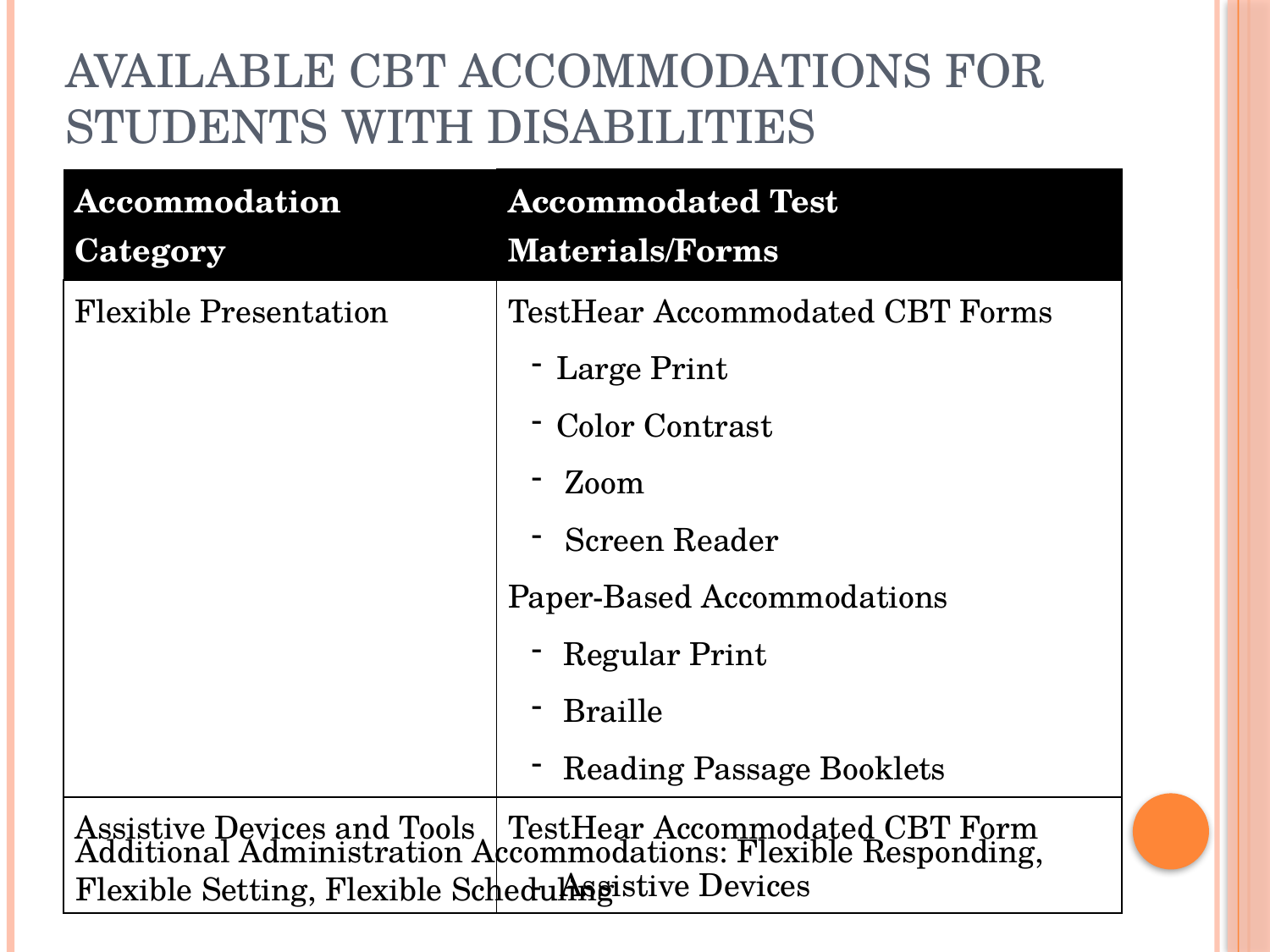

# Available CBT Accommodations for Students with Disabilities
| Accommodation Category | Accommodated Test Materials/Forms |
| --- | --- |
| Flexible Presentation | TestHear Accommodated CBT Forms Large Print Color Contrast Zoom Screen Reader Paper-Based Accommodations Regular Print Braille Reading Passage Booklets |
| Assistive Devices and Tools | TestHear Accommodated CBT Form - Assistive Devices |
Additional Administration Accommodations: Flexible Responding, Flexible Setting, Flexible Scheduling